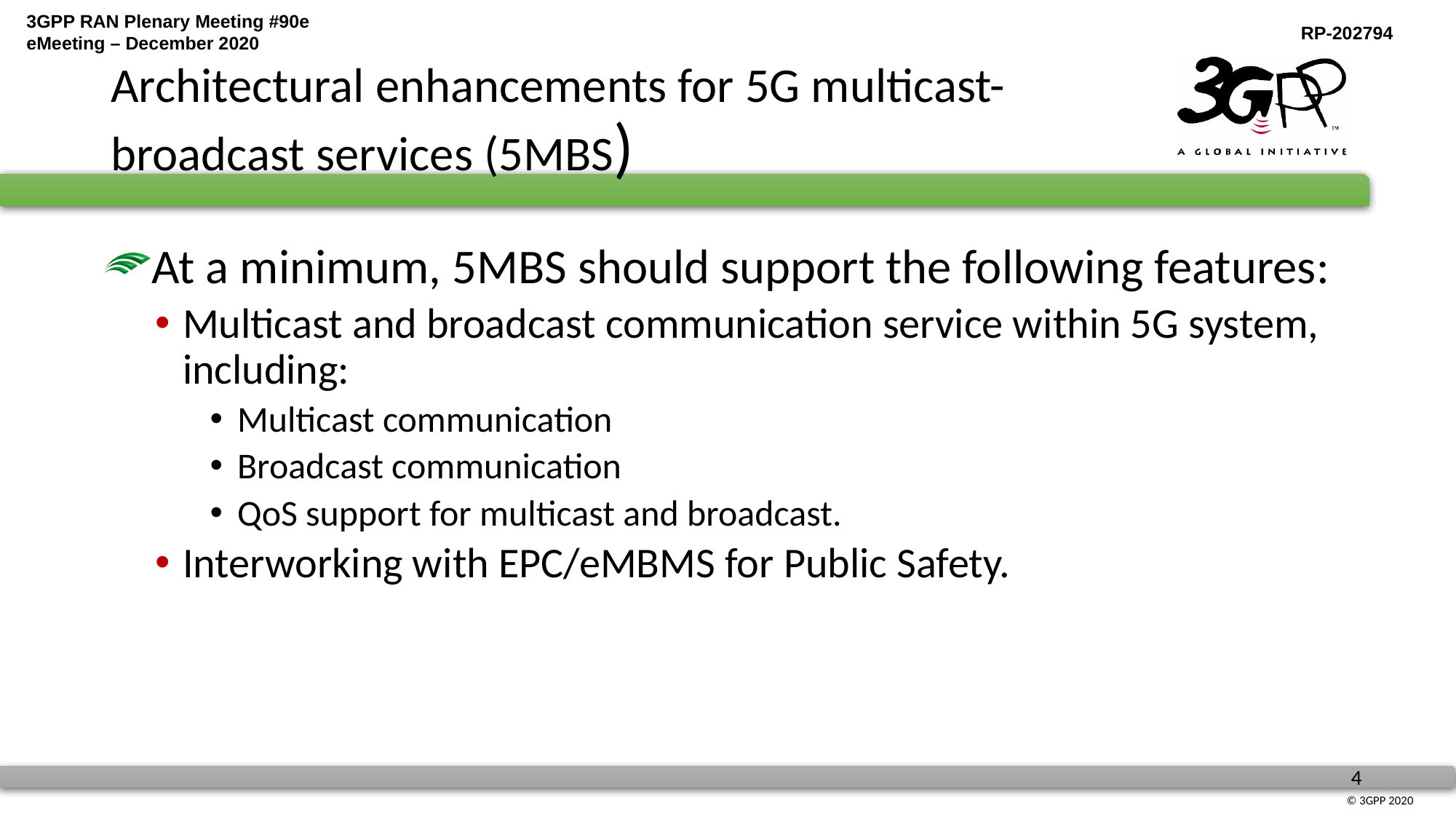

# Architectural enhancements for 5G multicast-broadcast services (5MBS)
At a minimum, 5MBS should support the following features:
Multicast and broadcast communication service within 5G system, including:
Multicast communication
Broadcast communication
QoS support for multicast and broadcast.
Interworking with EPC/eMBMS for Public Safety.